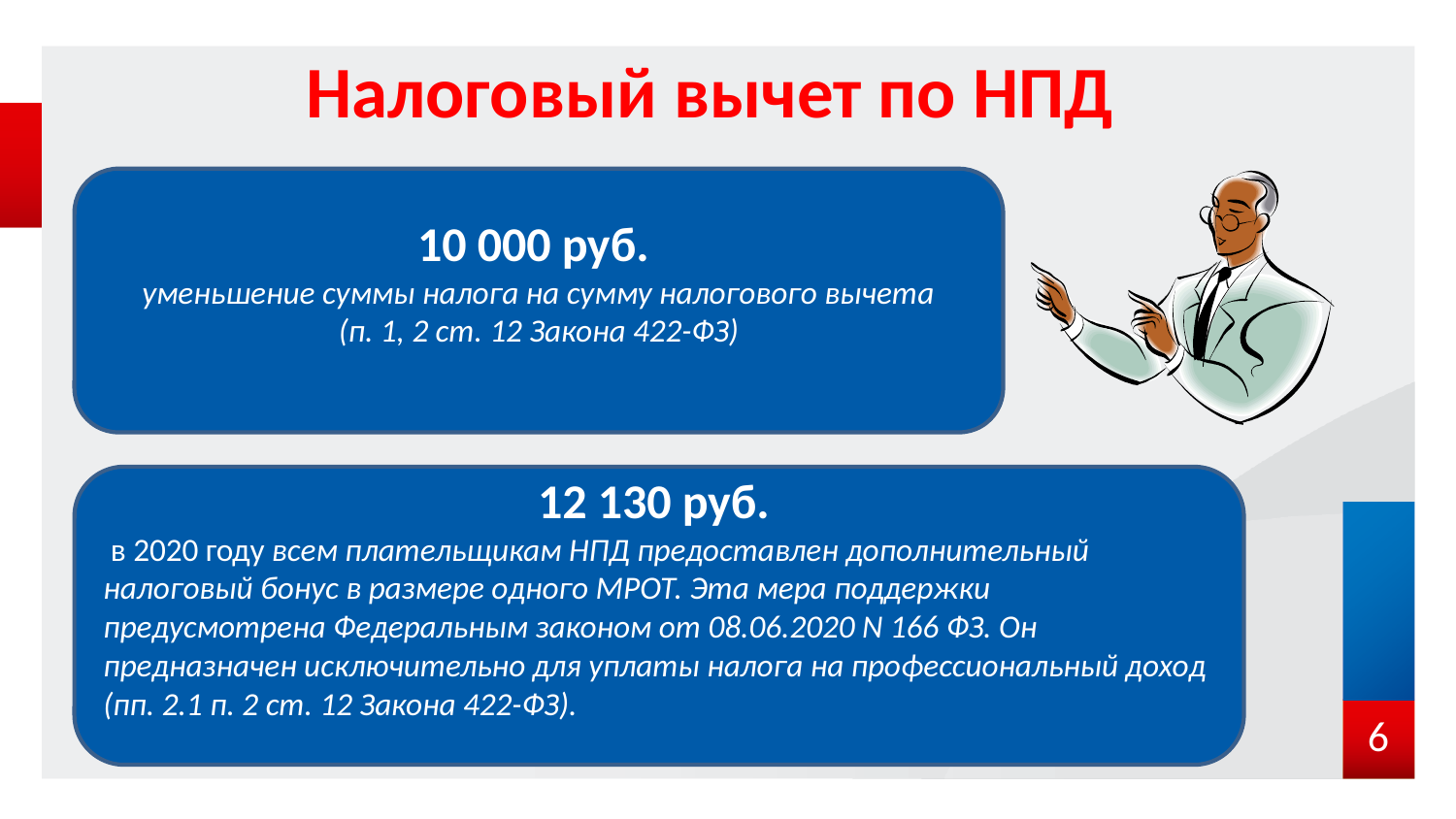

# Налоговый вычет по НПД

10 000 руб.
 уменьшение суммы налога на сумму налогового вычета
(п. 1, 2 ст. 12 Закона 422-ФЗ)

12 130 руб.
 в 2020 году всем плательщикам НПД предоставлен дополнительный налоговый бонус в размере одного МРОТ. Эта мера поддержки предусмотрена Федеральным законом от 08.06.2020 N 166 ФЗ. Он предназначен исключительно для уплаты налога на профессиональный доход (пп. 2.1 п. 2 ст. 12 Закона 422-ФЗ).

6